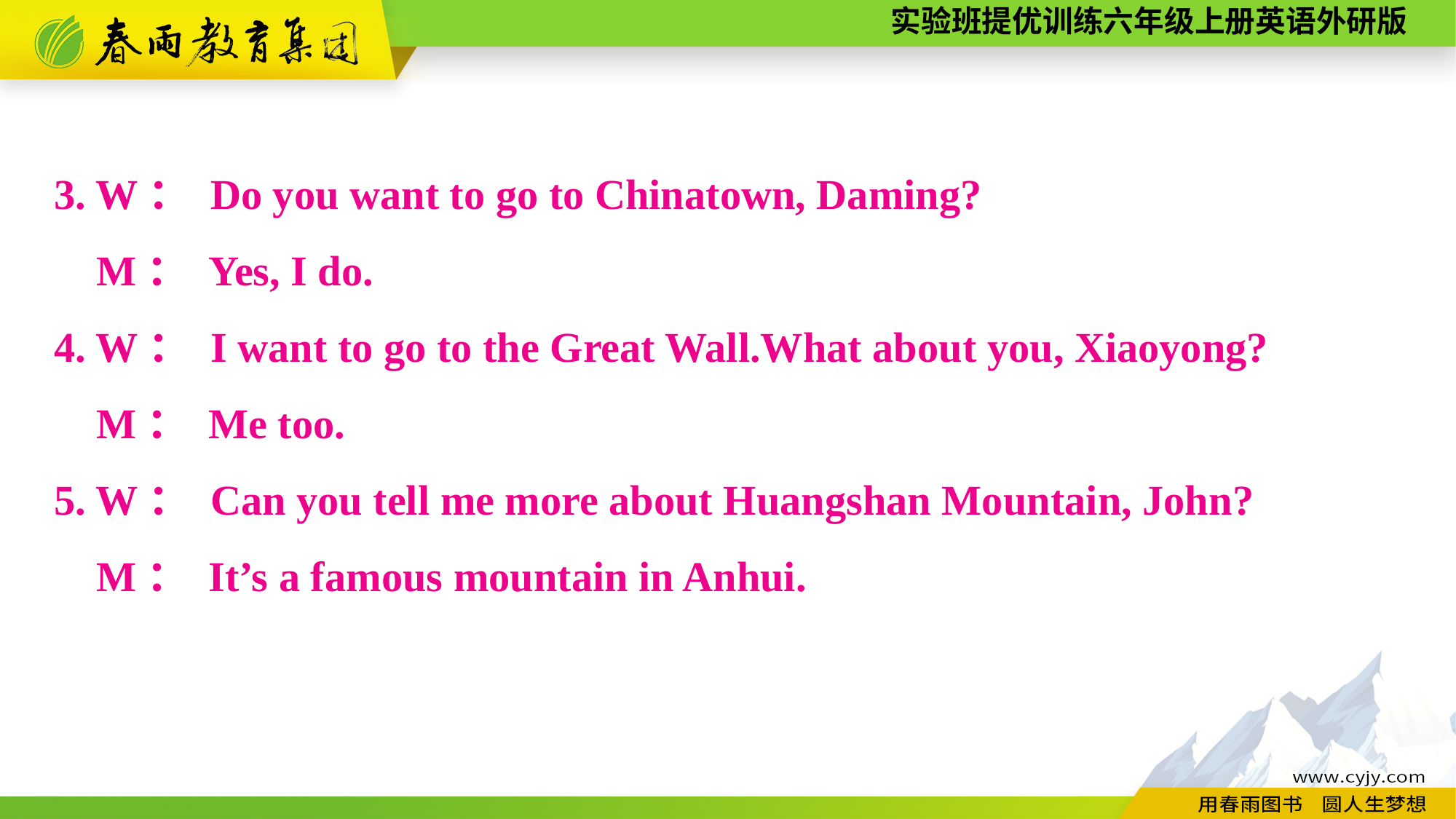

3. W： Do you want to go to Chinatown, Daming?
    M： Yes, I do.
4. W： I want to go to the Great Wall.What about you, Xiaoyong?
    M： Me too.
5. W： Can you tell me more about Huangshan Mountain, John?
    M： It’s a famous mountain in Anhui.